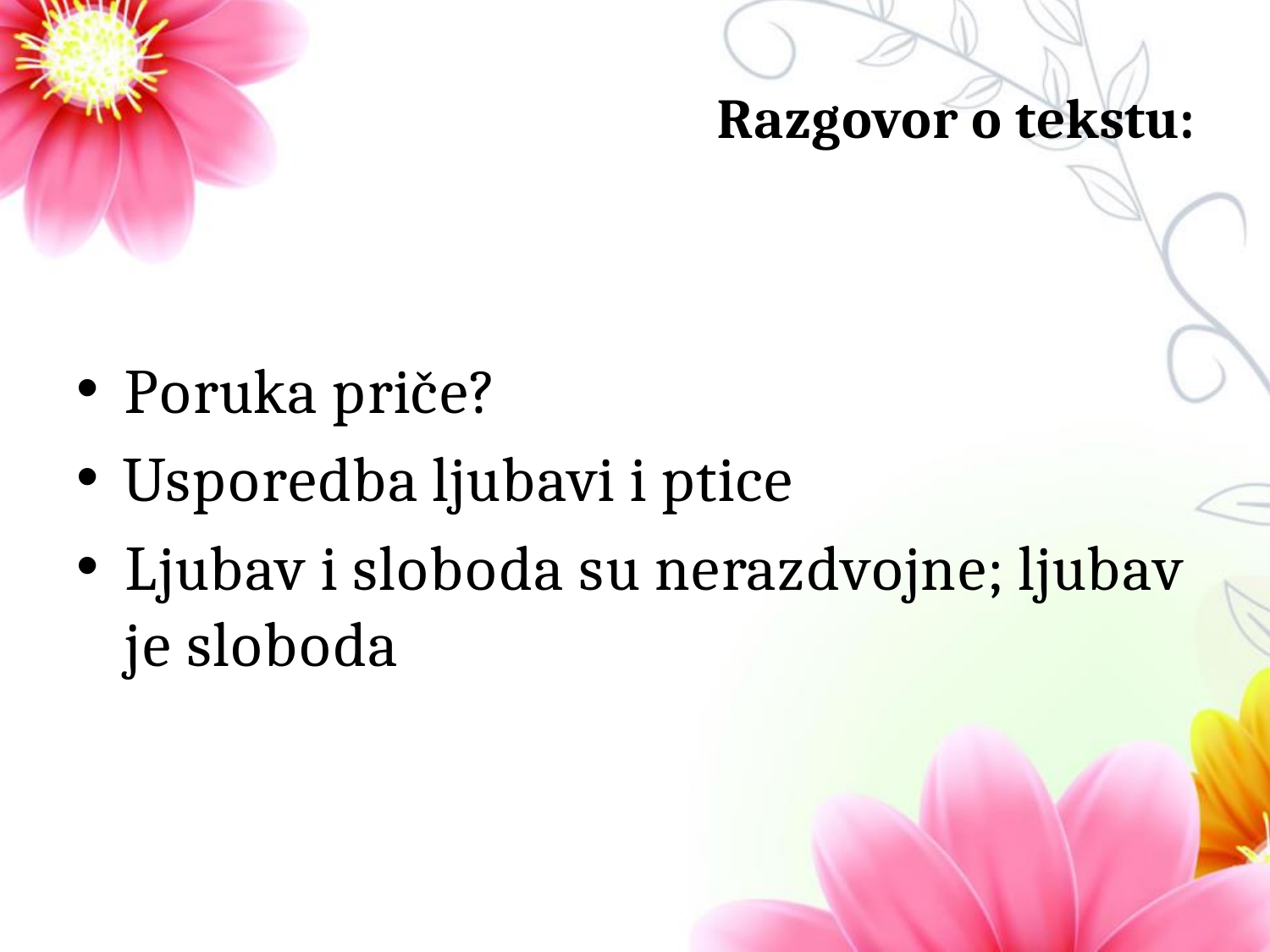

# Razgovor o tekstu:

Poruka priče?
Usporedba ljubavi i ptice
Ljubav i sloboda su nerazdvojne; ljubav je sloboda